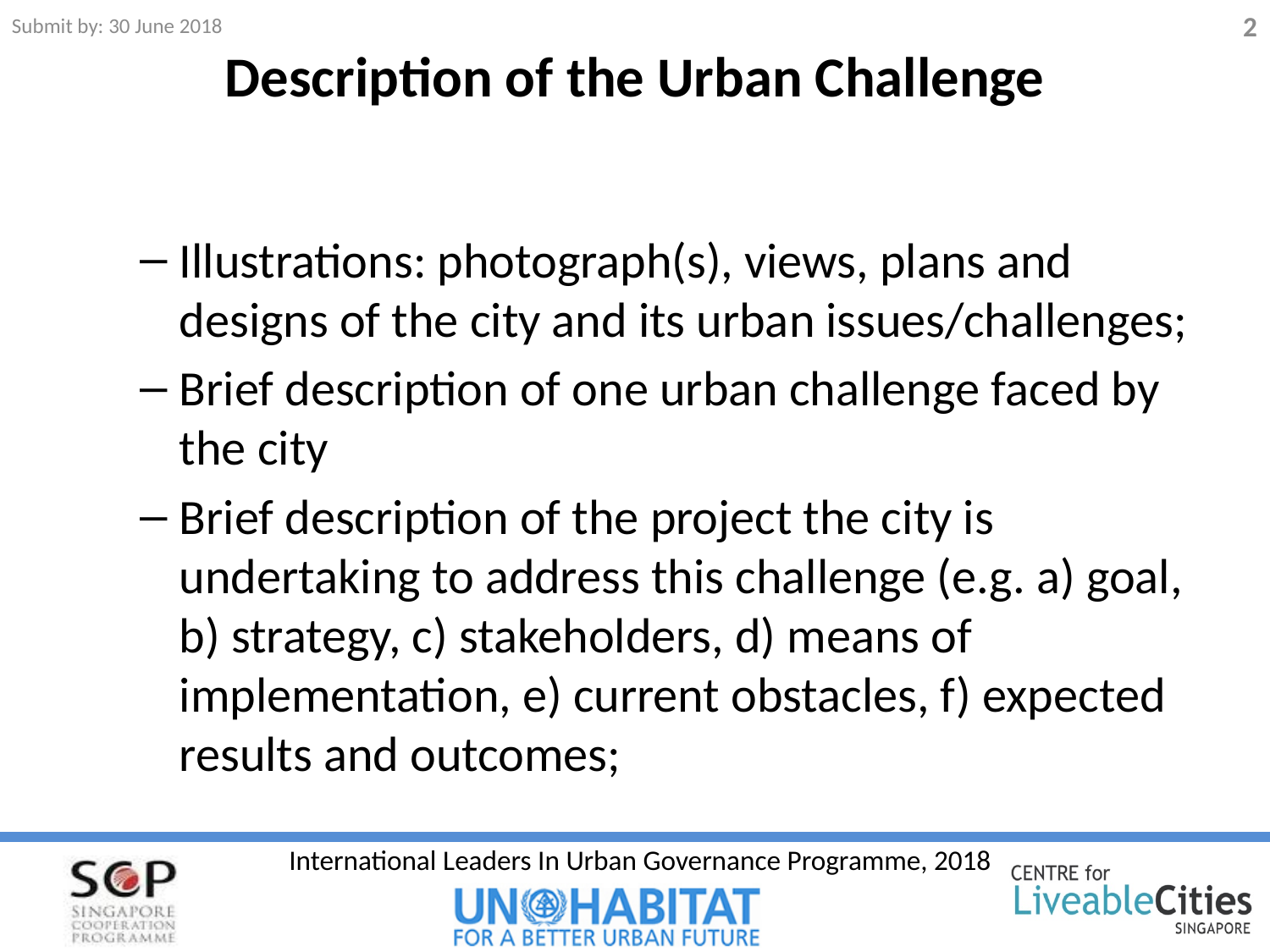

# Description of the Urban Challenge
Submit by: 30 June 2018
2
Illustrations: photograph(s), views, plans and designs of the city and its urban issues/challenges;
Brief description of one urban challenge faced by the city
Brief description of the project the city is undertaking to address this challenge (e.g. a) goal, b) strategy, c) stakeholders, d) means of implementation, e) current obstacles, f) expected results and outcomes;